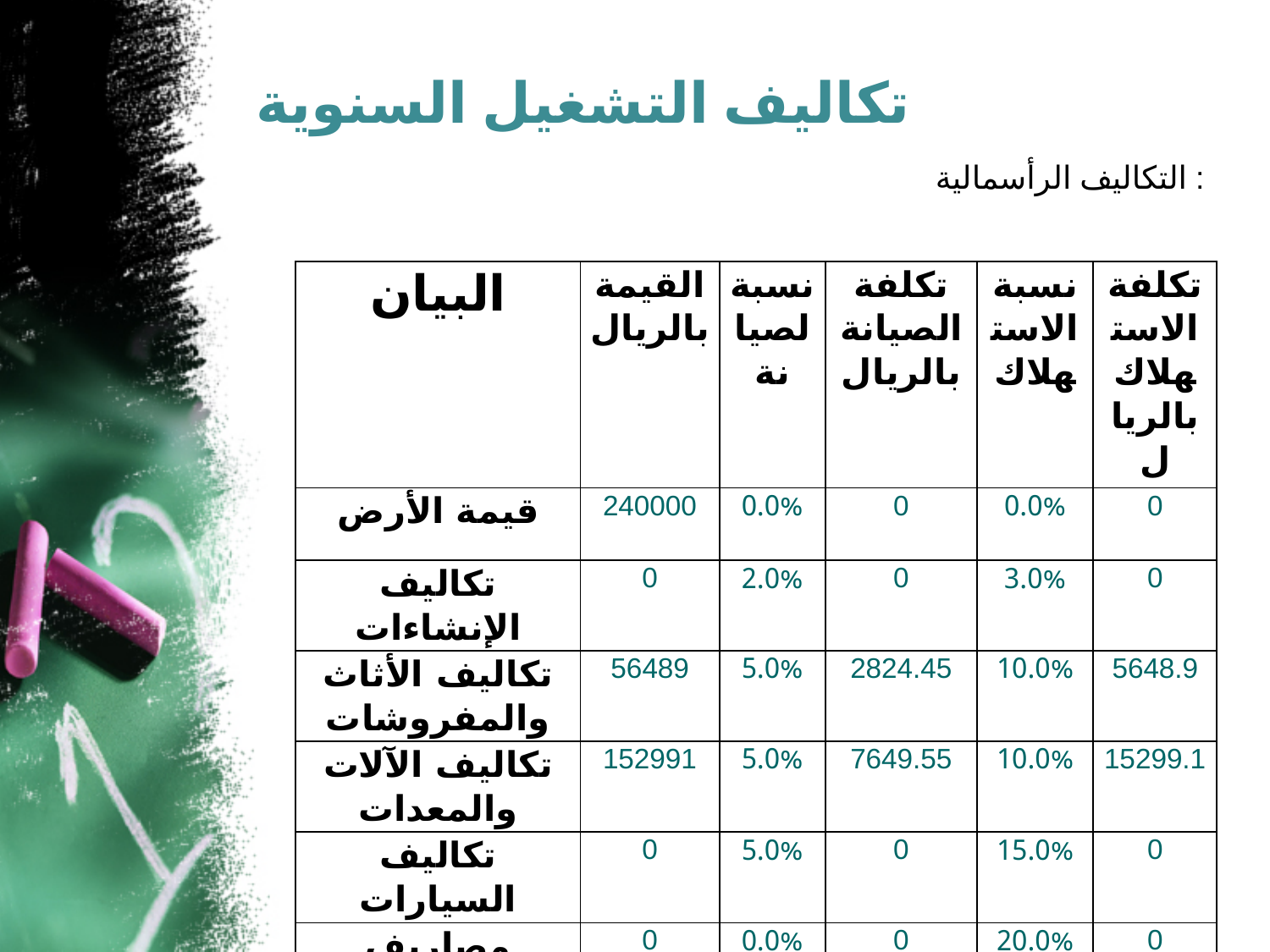

# تكاليف التشغيل السنوية
التكاليف الرأسمالية :
| البيان | القيمة بالريال | نسبة لصيانة | تكلفة الصيانة بالريال | نسبة الاستهلاك | تكلفة الاستهلاك بالريال |
| --- | --- | --- | --- | --- | --- |
| قيمة الأرض | 240000 | 0.0% | 0 | 0.0% | 0 |
| تكاليف الإنشاءات | 0 | 2.0% | 0 | 3.0% | 0 |
| تكاليف الأثاث والمفروشات | 56489 | 5.0% | 2824.45 | 10.0% | 5648.9 |
| تكاليف الآلات والمعدات | 152991 | 5.0% | 7649.55 | 10.0% | 15299.1 |
| تكاليف السيارات | 0 | 5.0% | 0 | 15.0% | 0 |
| مصاريف التأسيس | 0 | 0.0% | 0 | 20.0% | 0 |
| أصول أخرى | 576 |  | 0 |  | 0 |
| الإجمالي | 450056 |  | 10474 |  | 20948 |